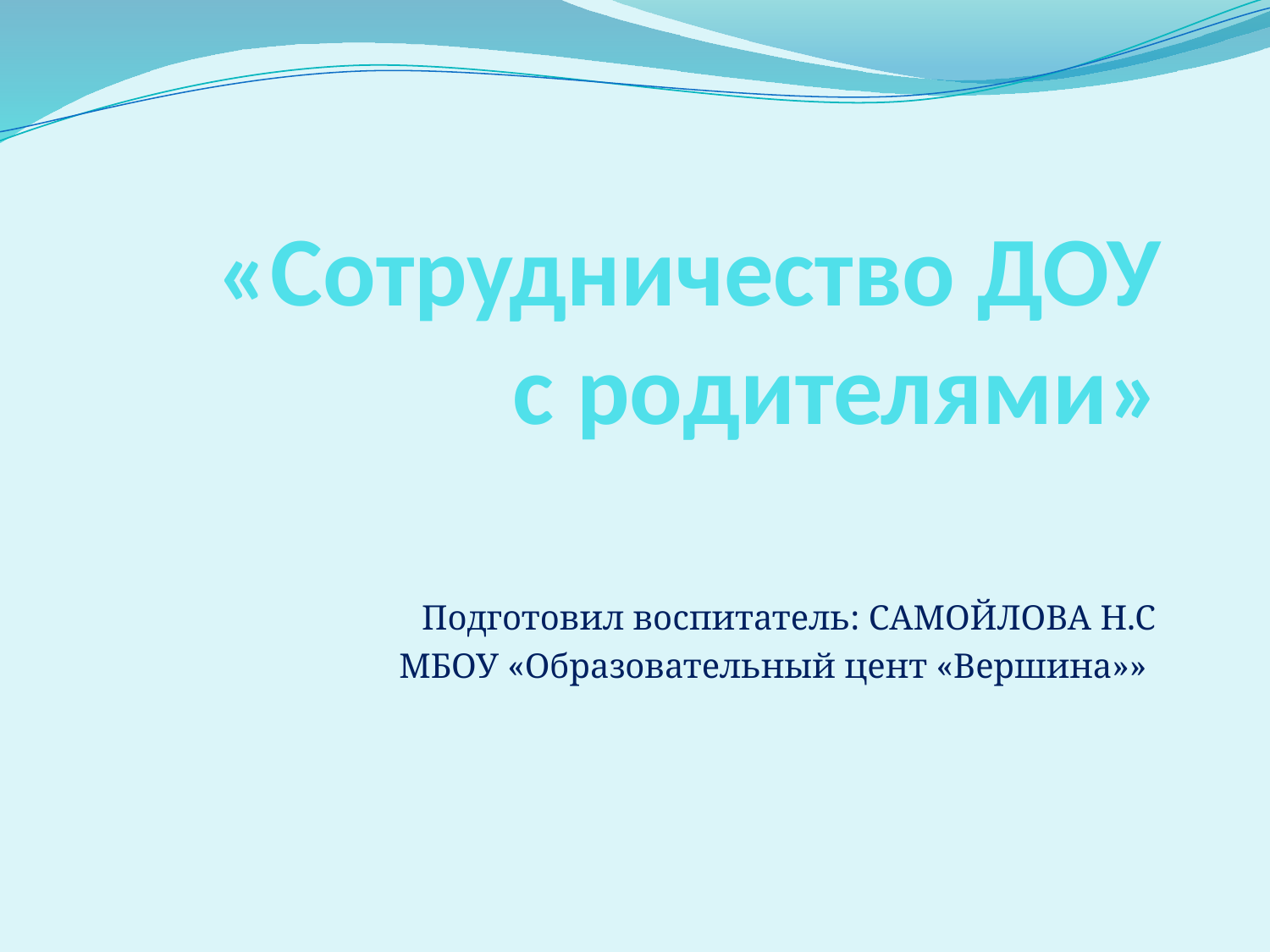

# «Сотрудничество ДОУ с родителями»

Подготовил воспитатель: САМОЙЛОВА Н.С
МБОУ «Образовательный цент «Вершина»»